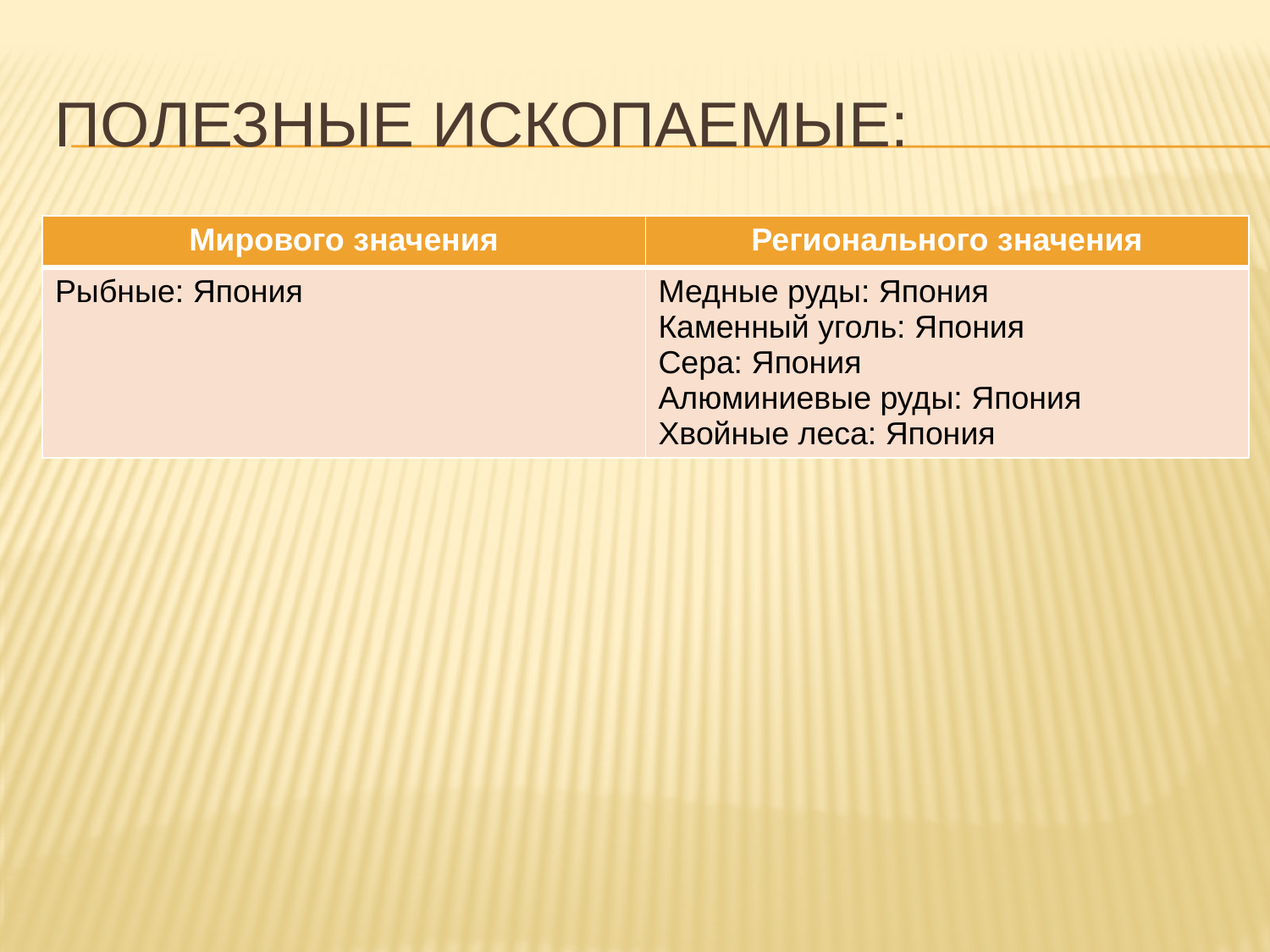

# Полезные ископаемые:
| Мирового значения | Регионального значения |
| --- | --- |
| Рыбные: Япония | Медные руды: Япония Каменный уголь: Япония Сера: Япония Алюминиевые руды: Япония Хвойные леса: Япония |